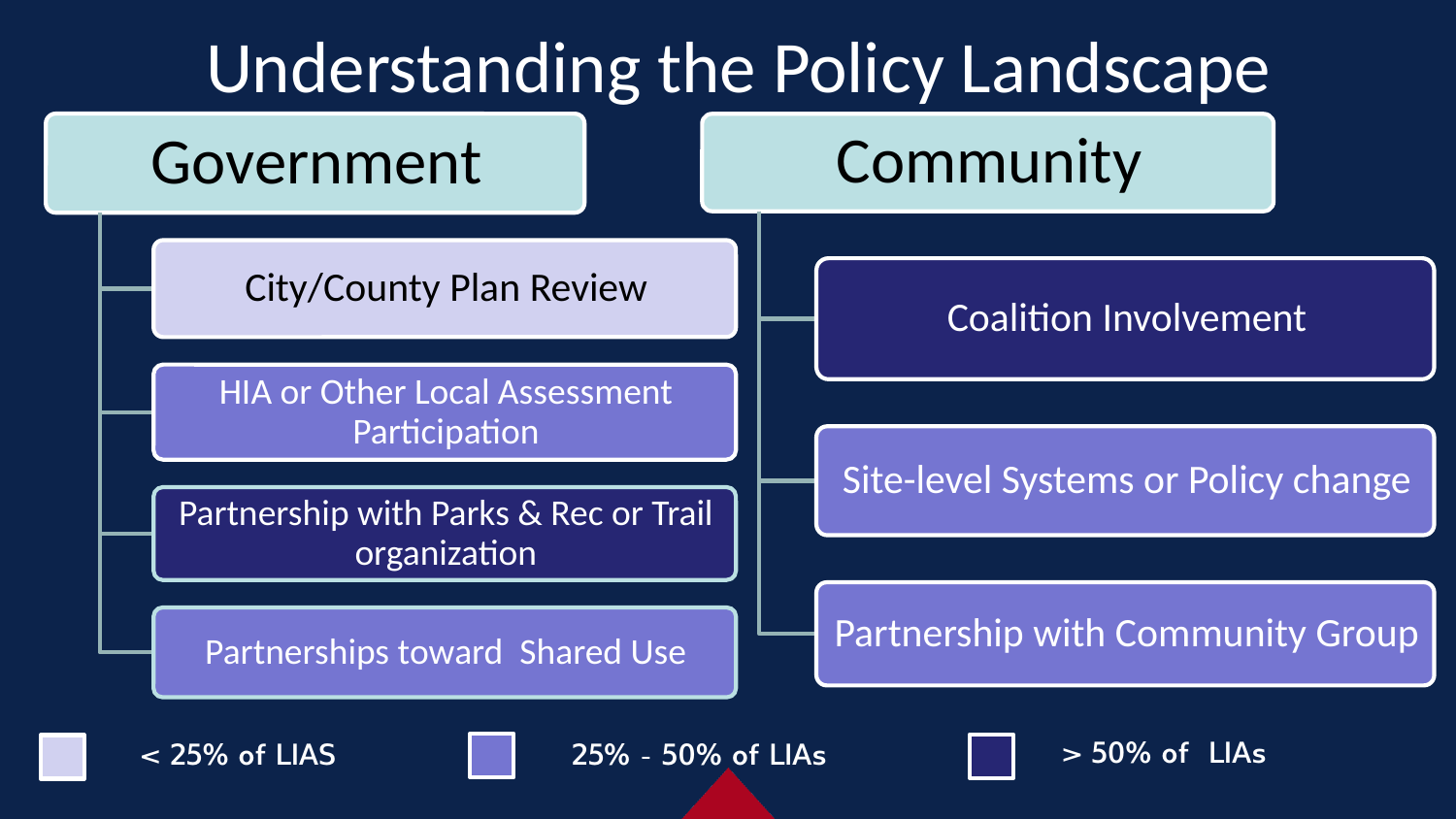

Understanding the Policy Landscape
Government
City/County Plan Review
HIA or Other Local Assessment Participation
Partnership with Parks & Rec or Trail organization
Partnerships toward  Shared Use
Community
Coalition Involvement
Site-level Systems or Policy change
Partnership with Community Group
> 50% of  LIAs

25% - 50% of LIAs

< 25% of LIAS